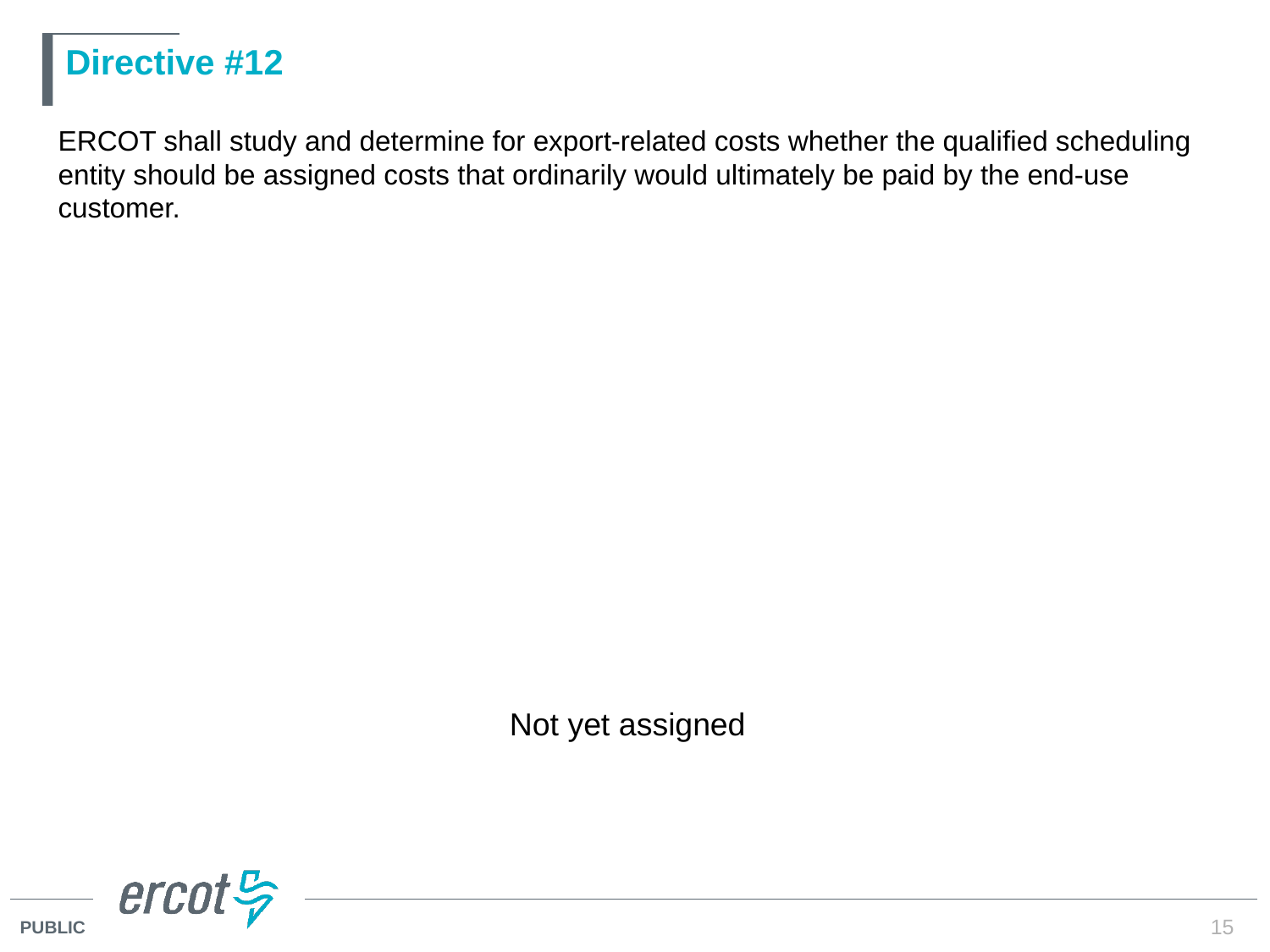

# Directive #12
ERCOT shall study and determine for export-related costs whether the qualified scheduling entity should be assigned costs that ordinarily would ultimately be paid by the end-use customer.

Not yet assigned
15